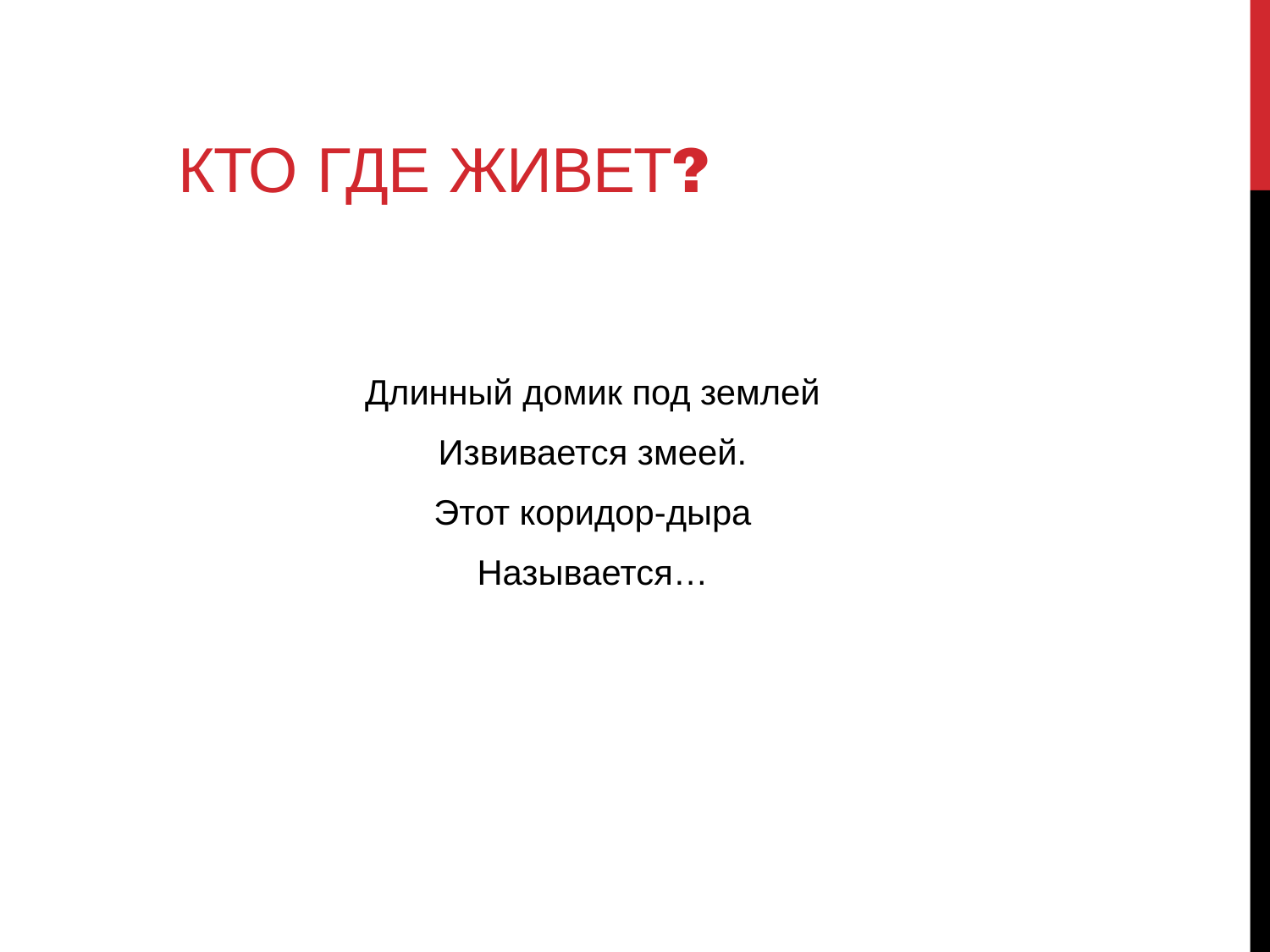

# Кто где живет?

Длинный домик под землей
Извивается змеей.
Этот коридор-дыра
Называется…